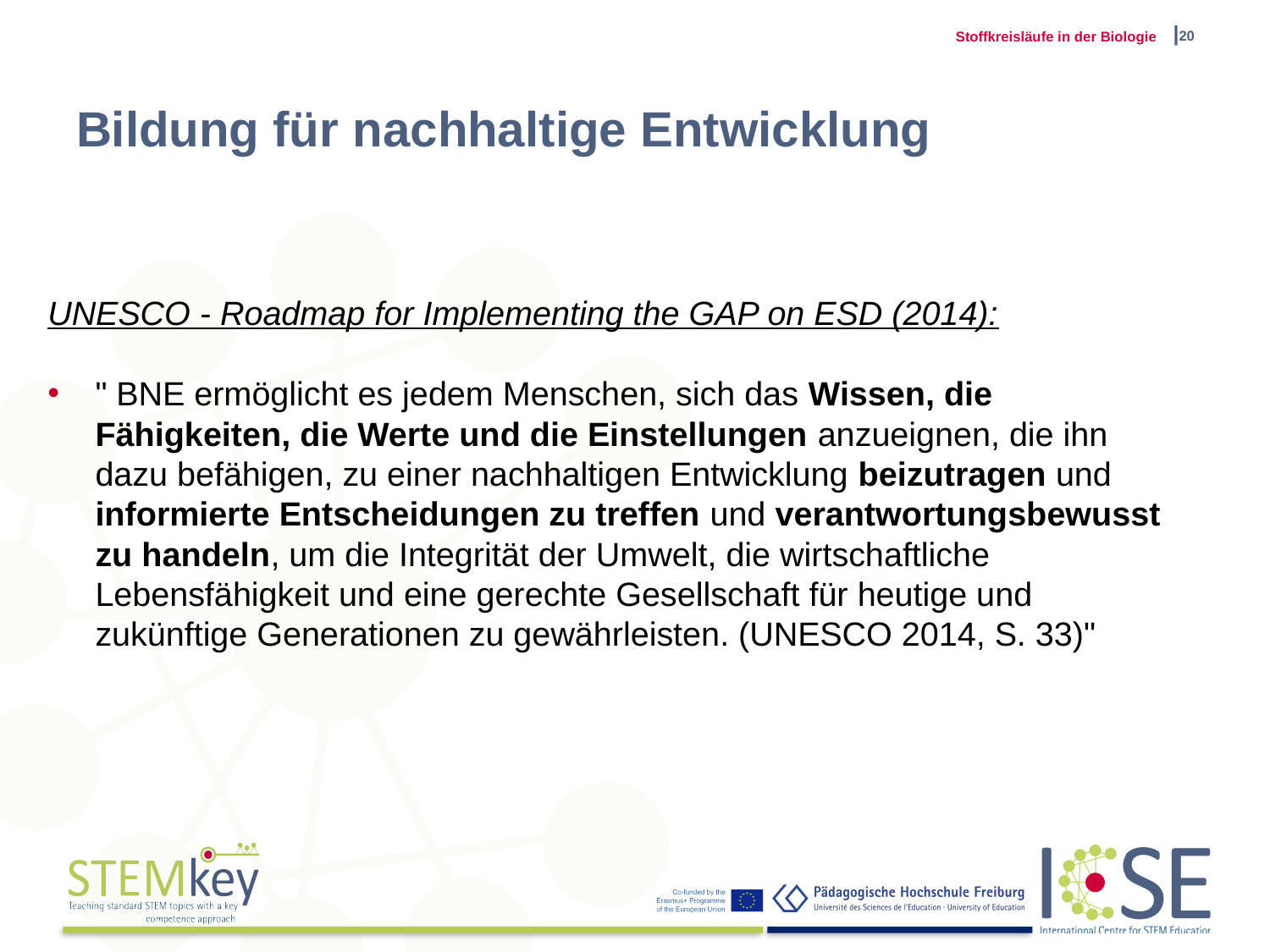

|20
Stoffkreisläufe in der Biologie
# Bildung für nachhaltige Entwicklung

UNESCO - Roadmap for Implementing the GAP on ESD (2014):

" BNE ermöglicht es jedem Menschen, sich das Wissen, die Fähigkeiten, die Werte und die Einstellungen anzueignen, die ihn dazu befähigen, zu einer nachhaltigen Entwicklung beizutragen und informierte Entscheidungen zu treffen und verantwortungsbewusst zu handeln, um die Integrität der Umwelt, die wirtschaftliche Lebensfähigkeit und eine gerechte Gesellschaft für heutige und zukünftige Generationen zu gewährleisten. (UNESCO 2014, S. 33)"